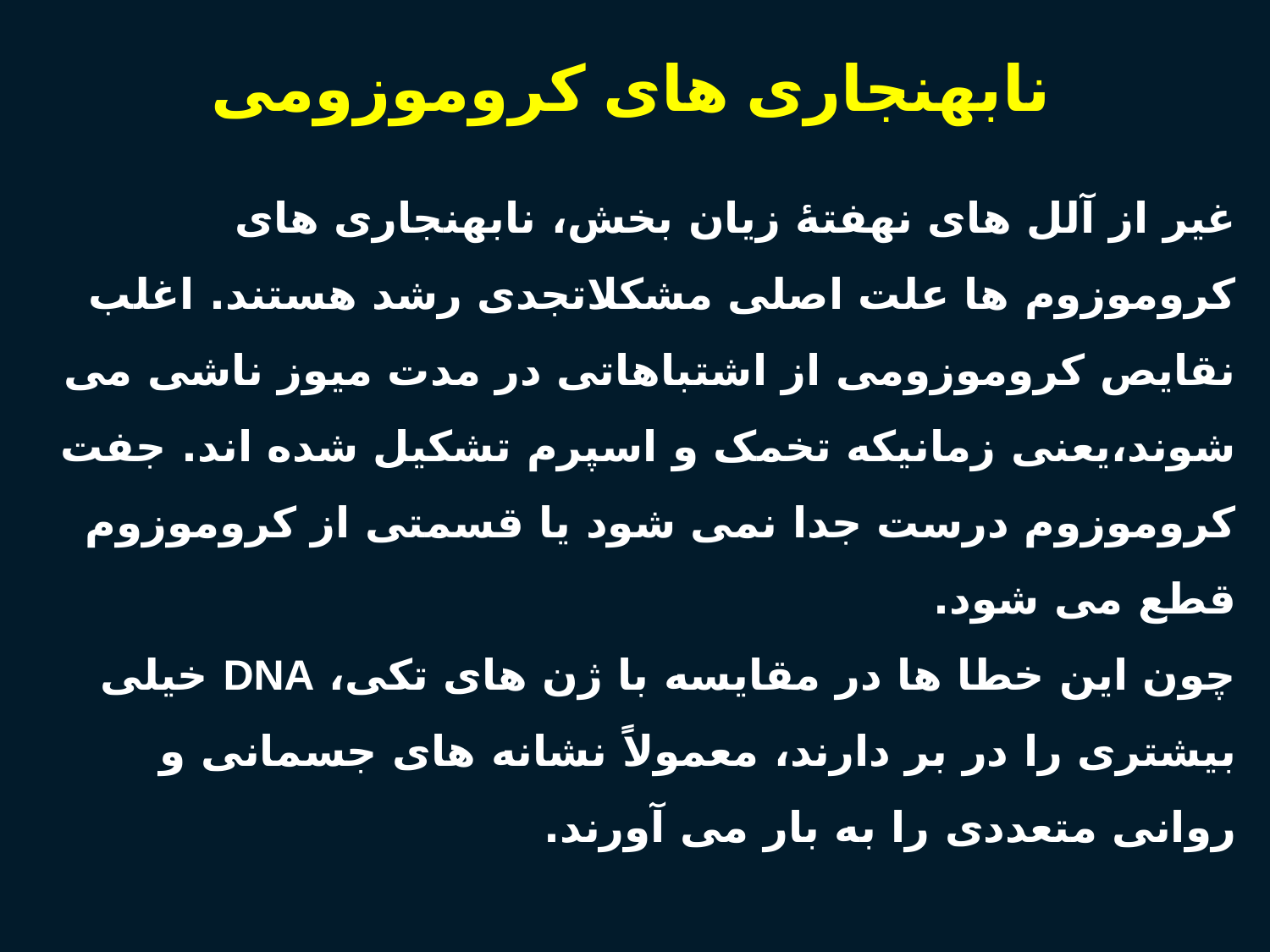

# نابهنجاری های کروموزومی
غیر از آلل های نهفتۀ زیان بخش، نابهنجاری های کروموزوم ها علت اصلی مشکلاتجدی رشد هستند. اغلب نقایص کروموزومی از اشتباهاتی در مدت میوز ناشی می شوند،یعنی زمانیکه تخمک و اسپرم تشکیل شده اند. جفت کروموزوم درست جدا نمی شود یا قسمتی از کروموزوم قطع می شود.
چون این خطا ها در مقایسه با ژن های تکی، DNA خیلی بیشتری را در بر دارند، معمولاً نشانه های جسمانی و روانی متعددی را به بار می آورند.
19